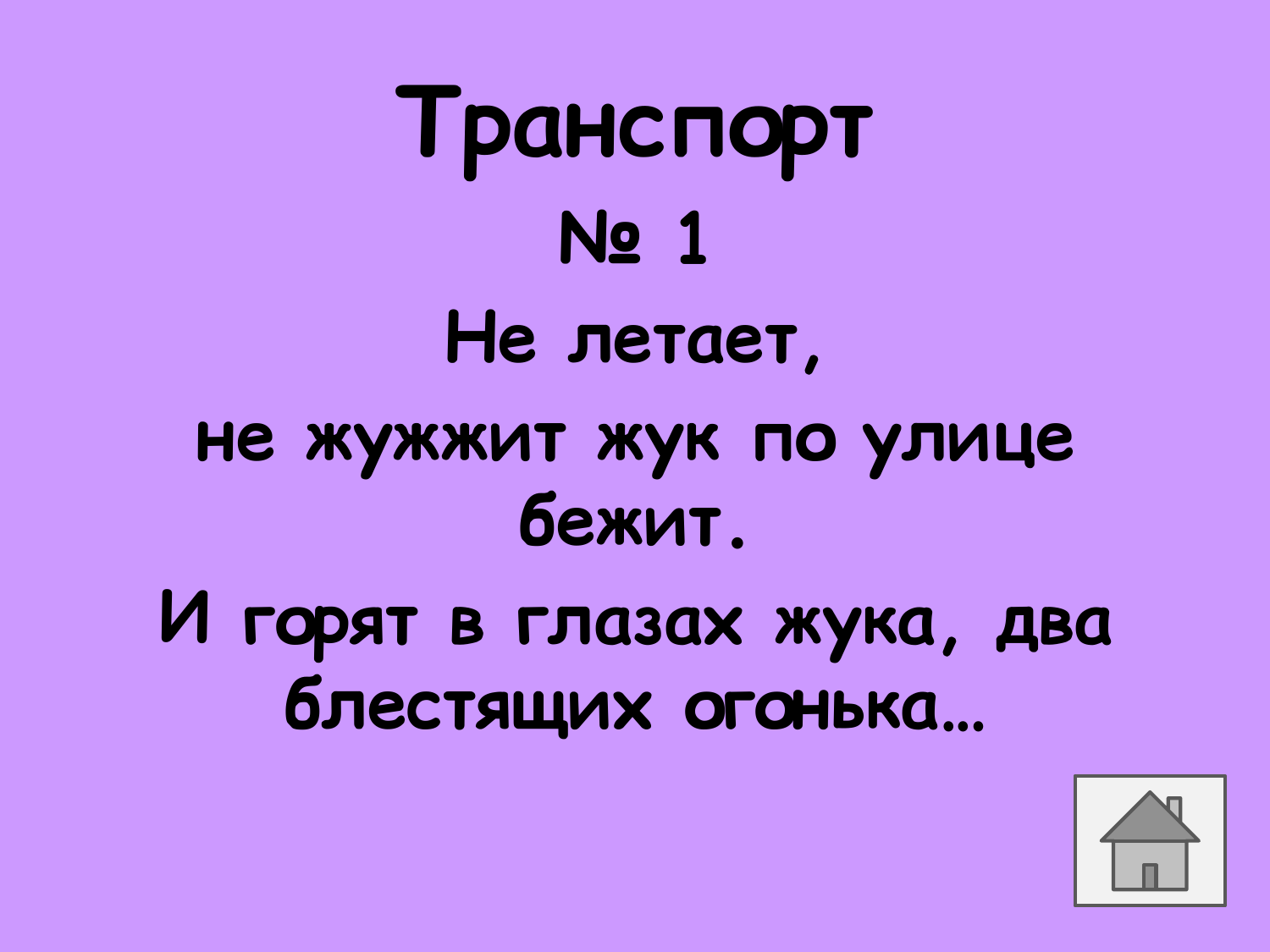

# Транспорт
№ 1
Не летает,
не жужжит жук по улице бежит.
И горят в глазах жука, два блестящих огонька…